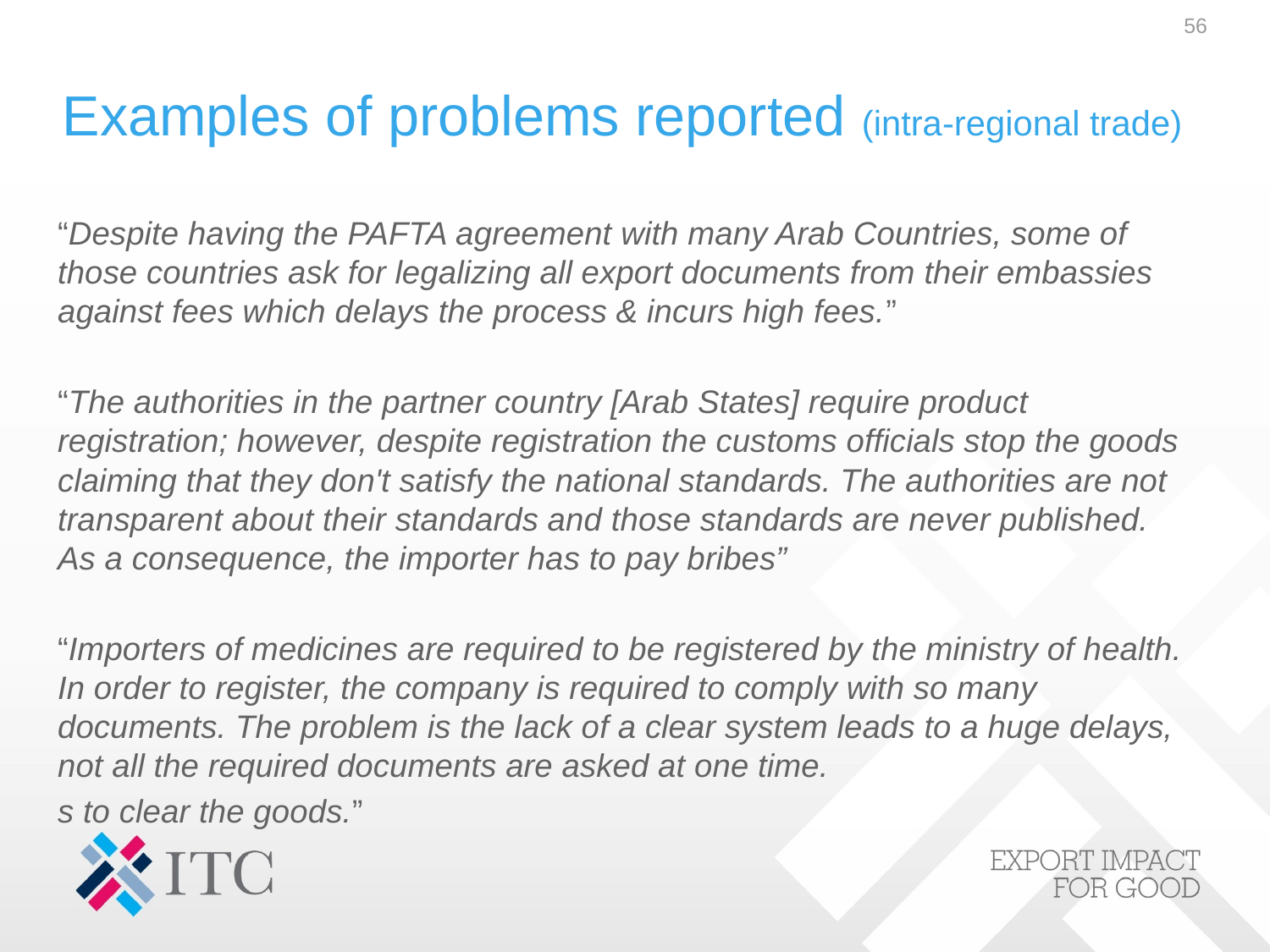

56
# Examples of problems reported (intra-regional trade)
“Despite having the PAFTA agreement with many Arab Countries, some of those countries ask for legalizing all export documents from their embassies against fees which delays the process & incurs high fees.”

“The authorities in the partner country [Arab States] require product registration; however, despite registration the customs officials stop the goods claiming that they don't satisfy the national standards. The authorities are not transparent about their standards and those standards are never published. As a consequence, the importer has to pay bribes”

“Importers of medicines are required to be registered by the ministry of health. In order to register, the company is required to comply with so many documents. The problem is the lack of a clear system leads to a huge delays, not all the required documents are asked at one time.
s to clear the goods.”